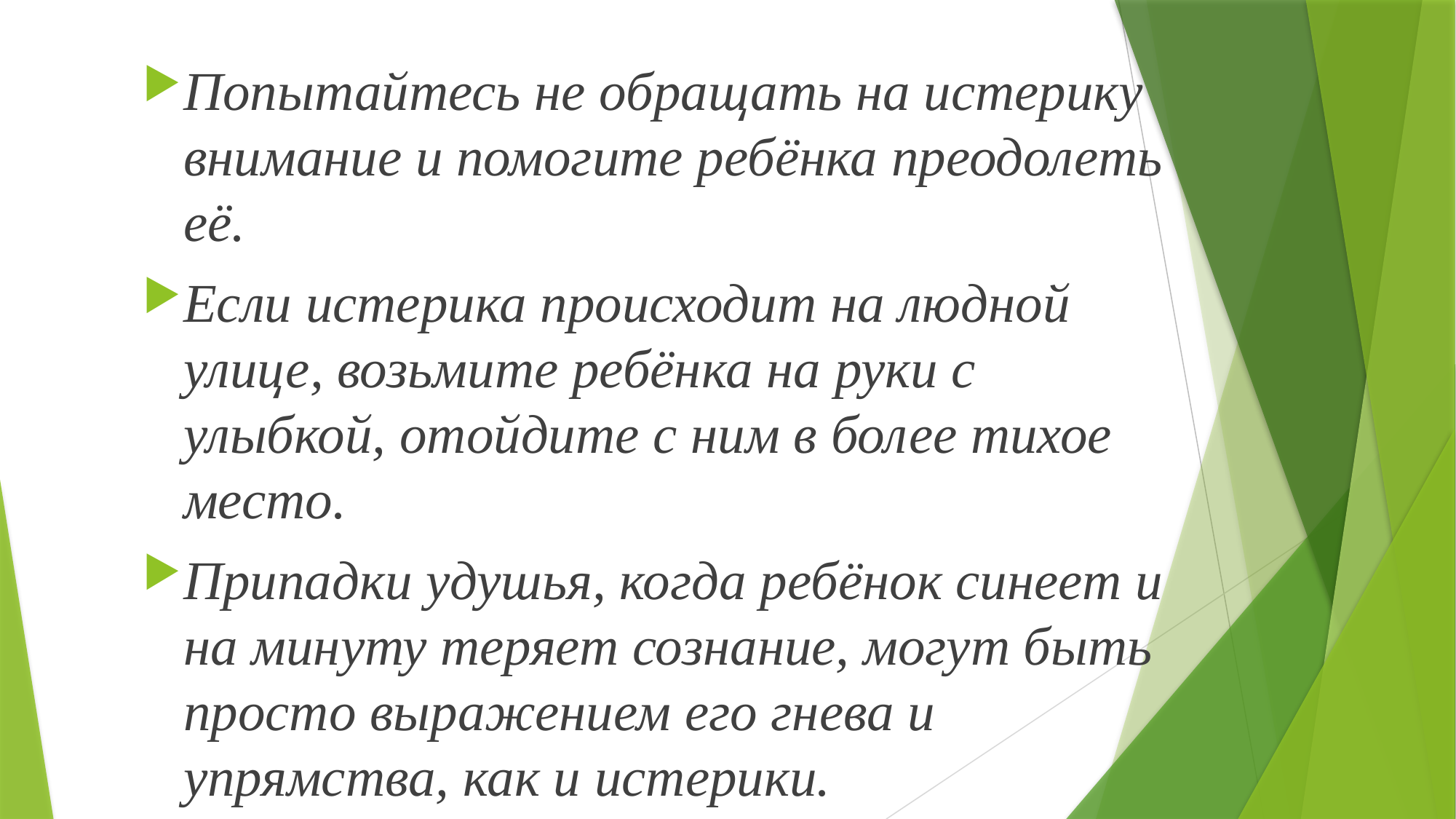

Попытайтесь не обращать на истерику внимание и помогите ребёнка преодолеть её.
Если истерика происходит на людной улице, возьмите ребёнка на руки с улыбкой, отойдите с ним в более тихое место.
Припадки удушья, когда ребёнок синеет и на минуту теряет сознание, могут быть просто выражением его гнева и упрямства, как и истерики.
#